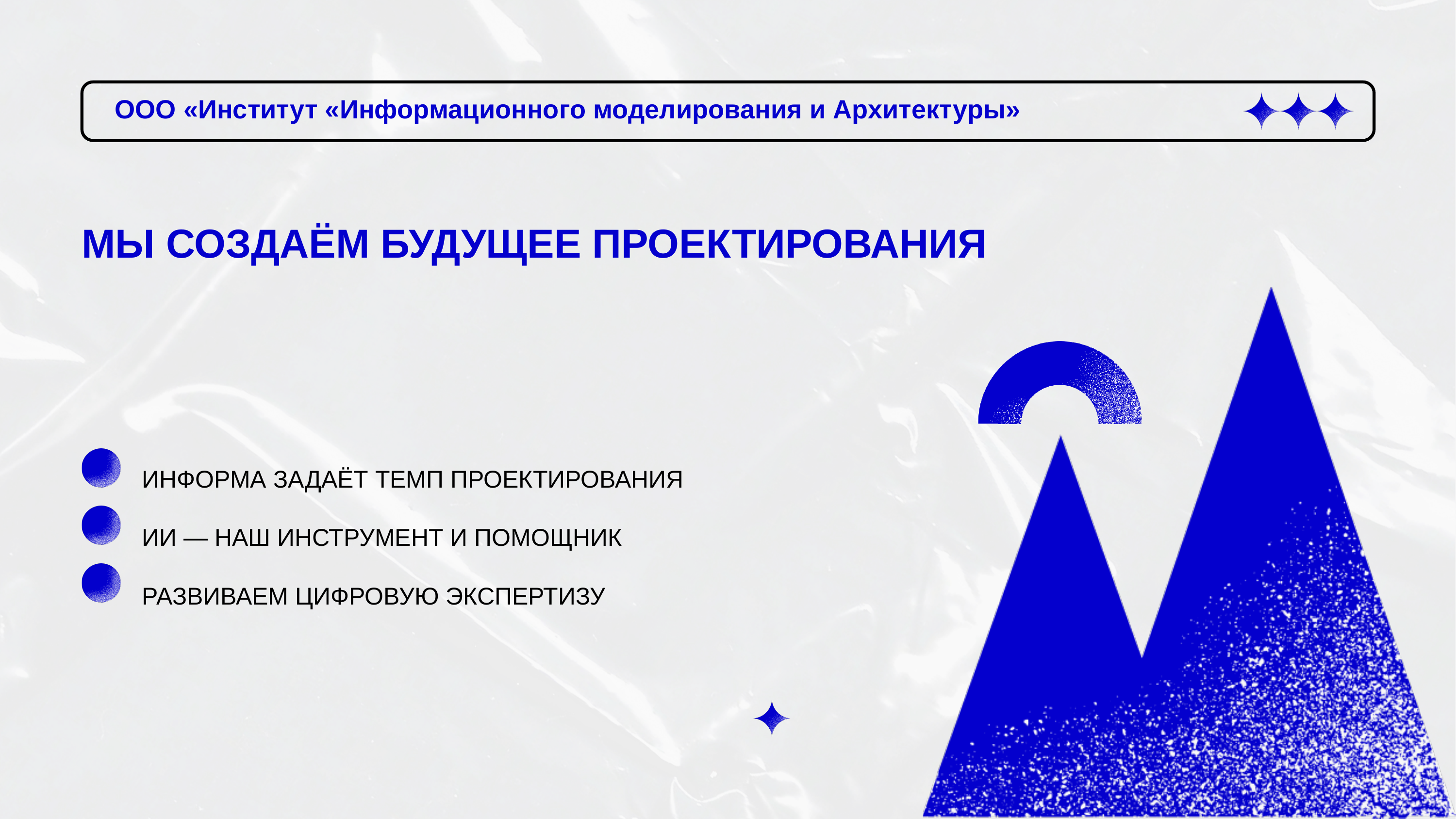

ООО «Институт «Информационного моделирования и Архитектуры»
МЫ СОЗДАЁМ БУДУЩЕЕ ПРОЕКТИРОВАНИЯ

ИНФОРМА ЗАДАЁТ ТЕМП ПРОЕКТИРОВАНИЯ
ИИ — НАШ ИНСТРУМЕНТ И ПОМОЩНИК
РАЗВИВАЕМ ЦИФРОВУЮ ЭКСПЕРТИЗУ